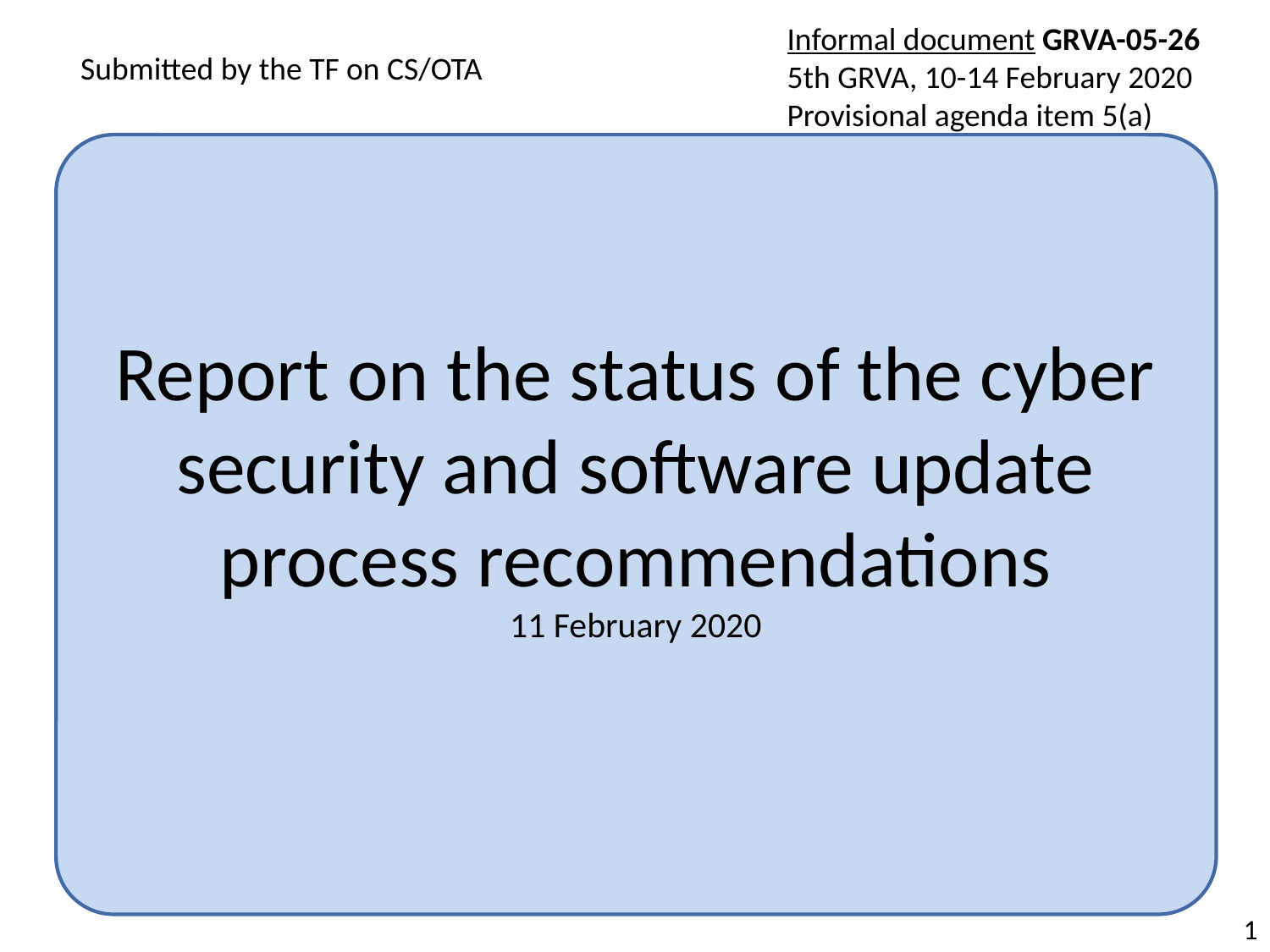

Informal document GRVA-05-26
5th GRVA, 10-14 February 2020
Provisional agenda item 5(a)
Submitted by the TF on CS/OTA

Report on the status of the cyber security and software update process recommendations
11 February 2020